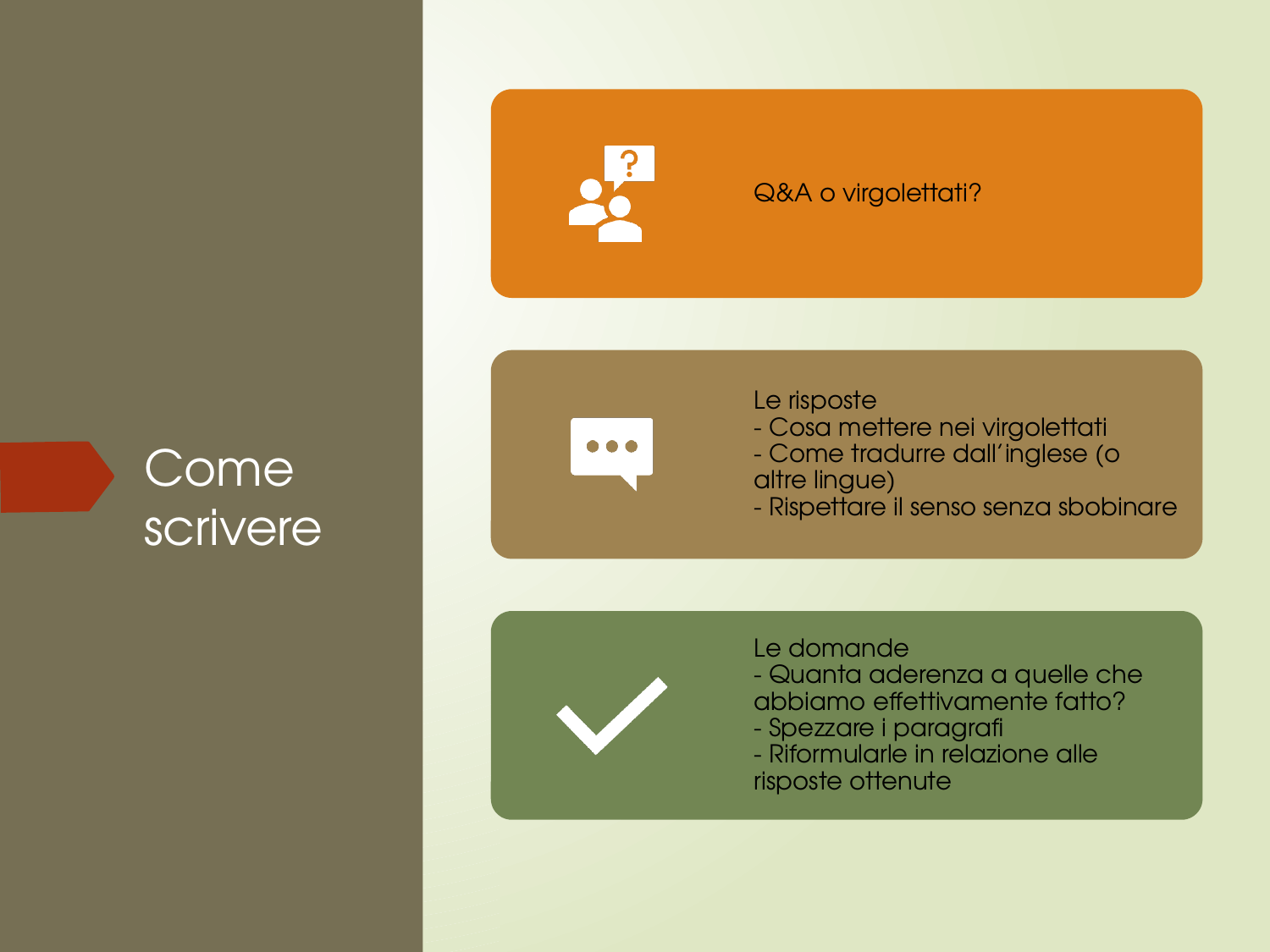

Q&A o virgolettati?
Le risposte
- Cosa mettere nei virgolettati
- Come tradurre dall’inglese (o altre lingue)
- Rispettare il senso senza sbobinare
Le domande
- Quanta aderenza a quelle che abbiamo effettivamente fatto?
- Spezzare i paragrafi
- Riformularle in relazione alle risposte ottenute
# Come scrivere